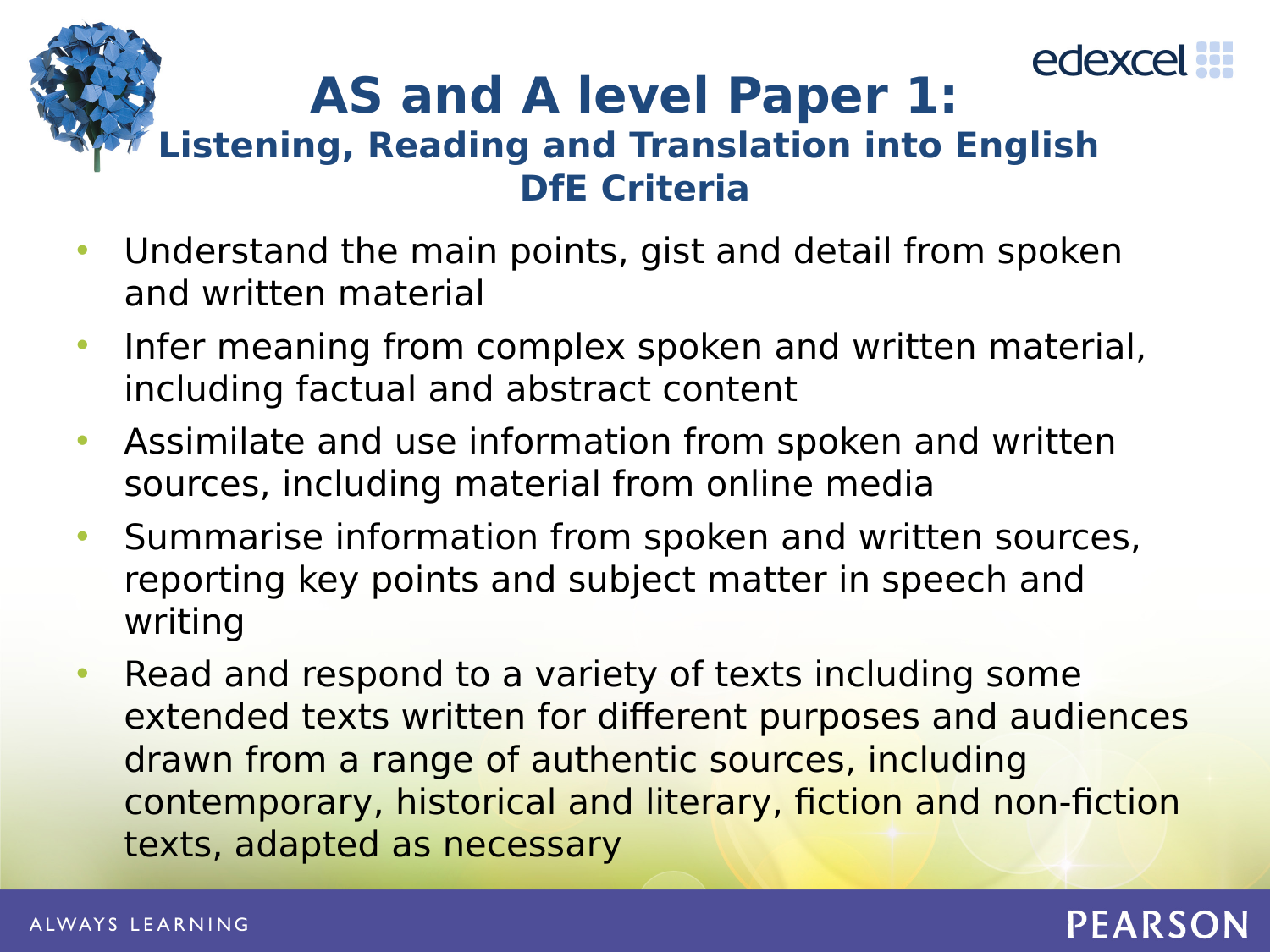

# AS and A level Paper 1: Listening, Reading and Translation into English DfE Criteria
Understand the main points, gist and detail from spoken and written material
Infer meaning from complex spoken and written material, including factual and abstract content
Assimilate and use information from spoken and written sources, including material from online media
Summarise information from spoken and written sources, reporting key points and subject matter in speech and writing
Read and respond to a variety of texts including some extended texts written for different purposes and audiences drawn from a range of authentic sources, including contemporary, historical and literary, fiction and non-fiction texts, adapted as necessary